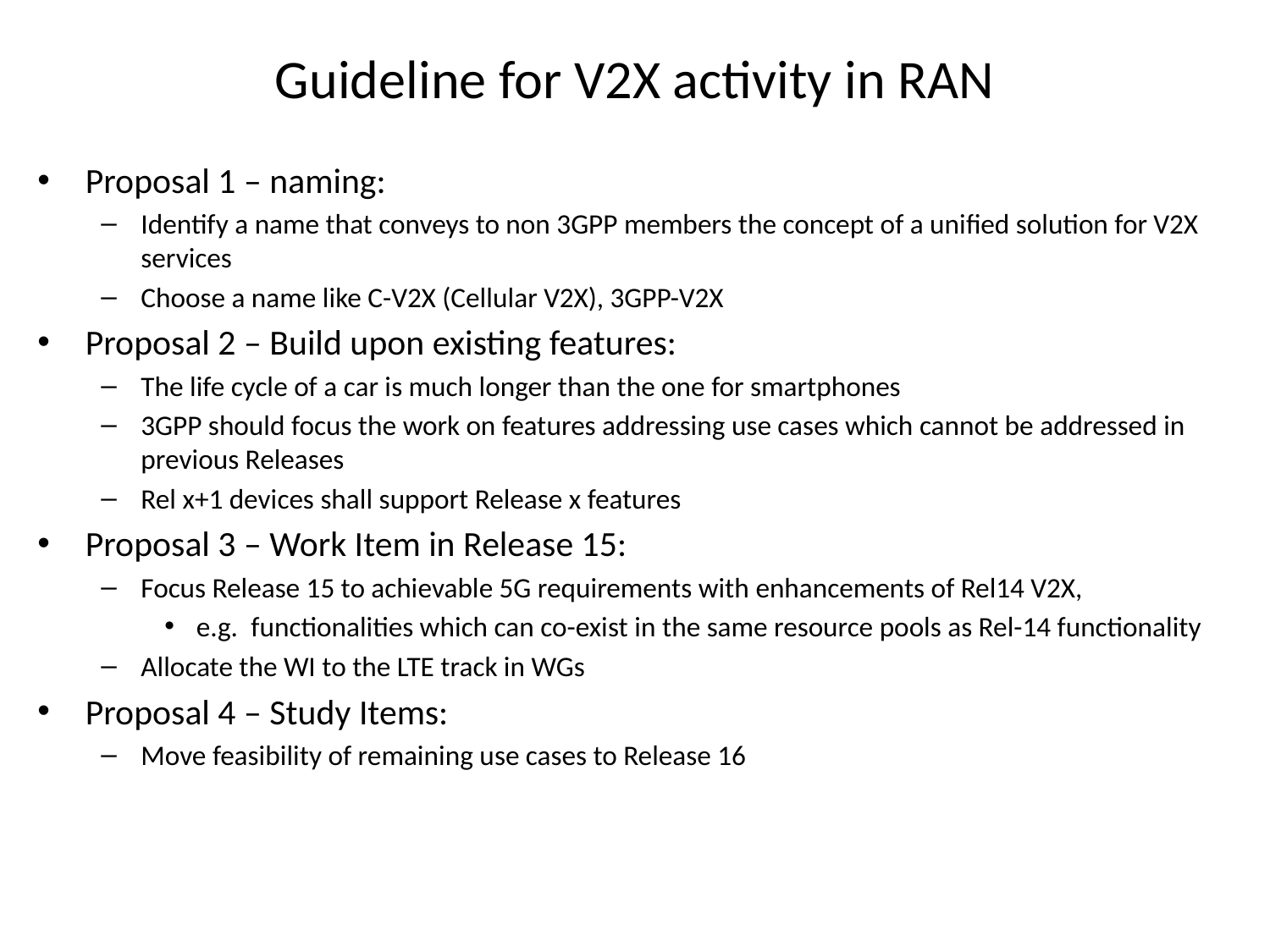

# Guideline for V2X activity in RAN
Proposal 1 – naming:
Identify a name that conveys to non 3GPP members the concept of a unified solution for V2X services
Choose a name like C-V2X (Cellular V2X), 3GPP-V2X
Proposal 2 – Build upon existing features:
The life cycle of a car is much longer than the one for smartphones
3GPP should focus the work on features addressing use cases which cannot be addressed in previous Releases
Rel x+1 devices shall support Release x features
Proposal 3 – Work Item in Release 15:
Focus Release 15 to achievable 5G requirements with enhancements of Rel14 V2X,
e.g.  functionalities which can co-exist in the same resource pools as Rel-14 functionality
Allocate the WI to the LTE track in WGs
Proposal 4 – Study Items:
Move feasibility of remaining use cases to Release 16